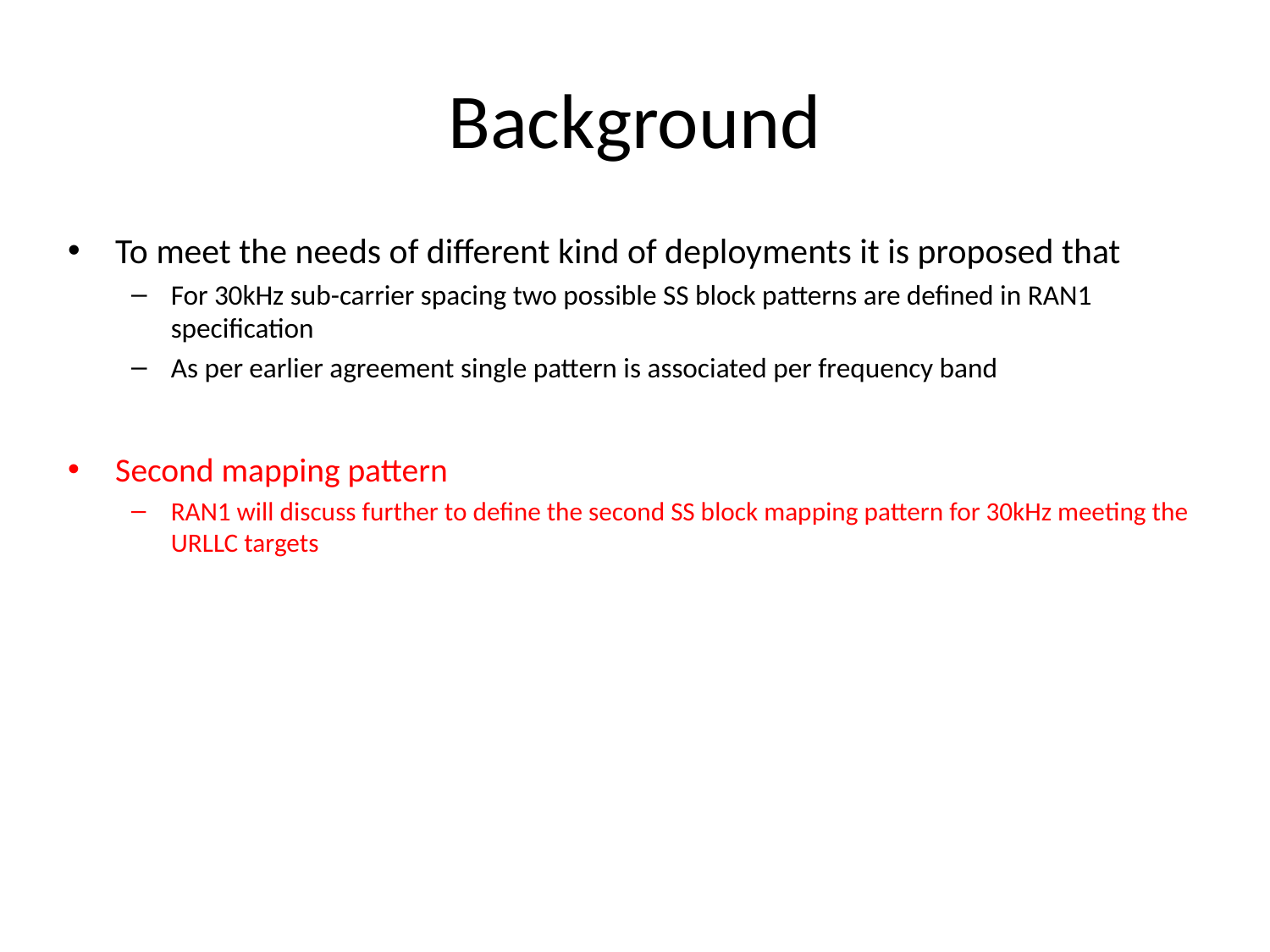

# Background
To meet the needs of different kind of deployments it is proposed that
For 30kHz sub-carrier spacing two possible SS block patterns are defined in RAN1 specification
As per earlier agreement single pattern is associated per frequency band

Second mapping pattern
RAN1 will discuss further to define the second SS block mapping pattern for 30kHz meeting the URLLC targets